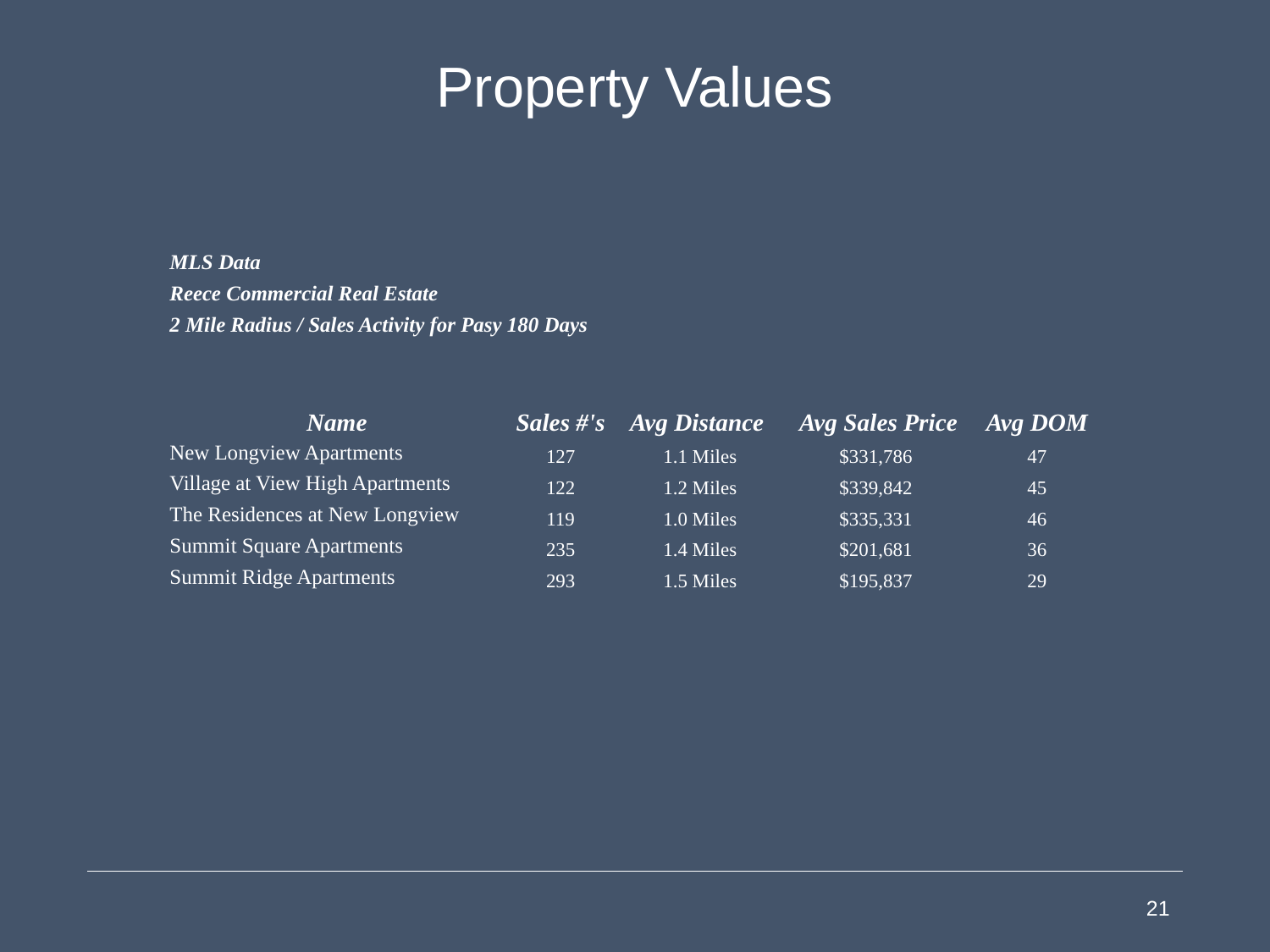

# Property Values
| MLS Data |  |  |  |  |
| --- | --- | --- | --- | --- |
| Reece Commercial Real Estate |  |  |  |  |
| 2 Mile Radius / Sales Activity for Pasy 180 Days |  |  |  |  |
|  |  |  |  |  |
|  |  |  |  |  |
| Name | Sales #'s | Avg Distance | Avg Sales Price | Avg DOM |
| New Longview Apartments | 127 | 1.1 Miles | $331,786 | 47 |
| Village at View High Apartments | 122 | 1.2 Miles | $339,842 | 45 |
| The Residences at New Longview | 119 | 1.0 Miles | $335,331 | 46 |
| Summit Square Apartments | 235 | 1.4 Miles | $201,681 | 36 |
| Summit Ridge Apartments | 293 | 1.5 Miles | $195,837 | 29 |

21